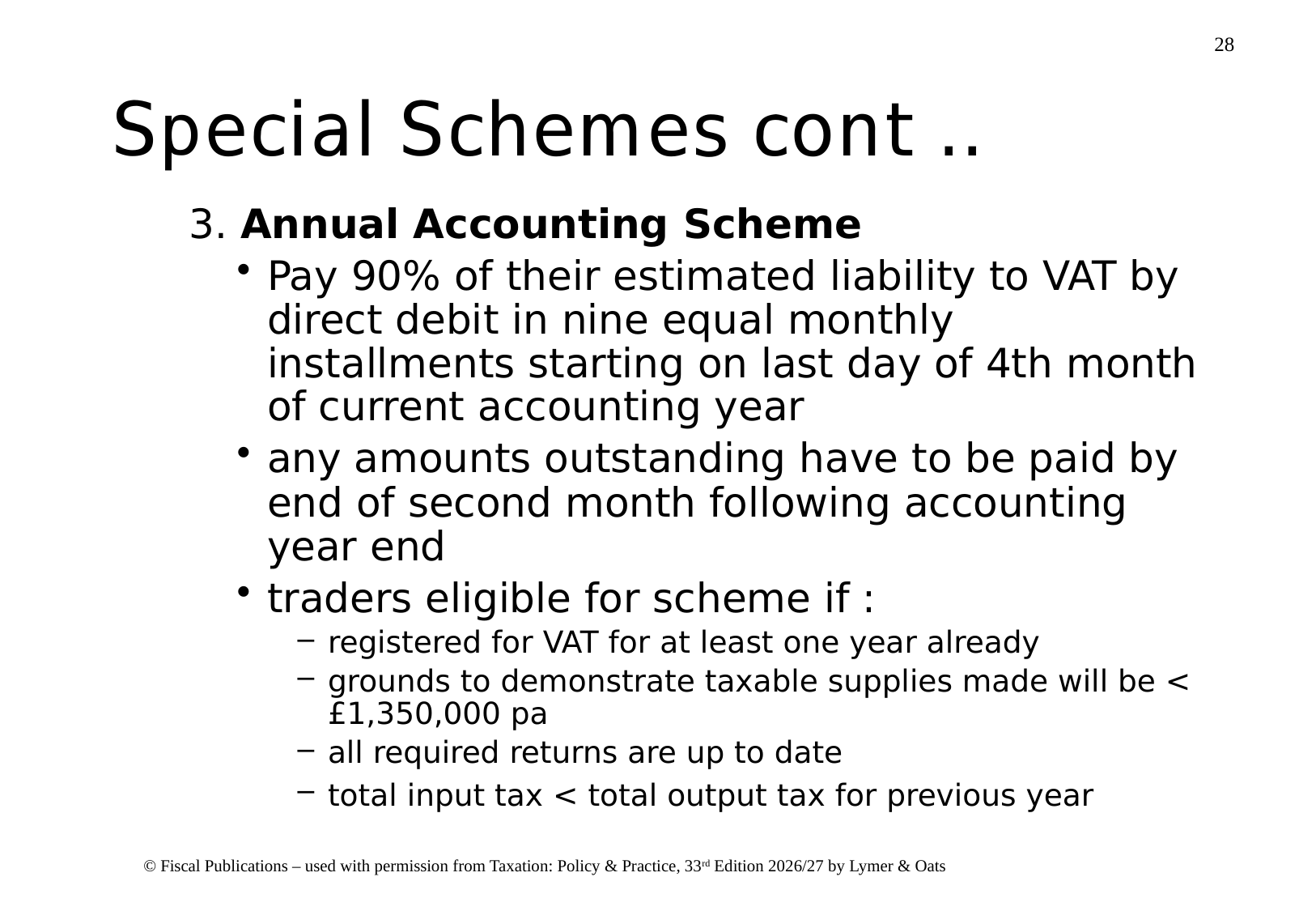

# Special Schemes cont ..
 3. Annual Accounting Scheme
Pay 90% of their estimated liability to VAT by direct debit in nine equal monthly installments starting on last day of 4th month of current accounting year
any amounts outstanding have to be paid by end of second month following accounting year end
traders eligible for scheme if :
registered for VAT for at least one year already
grounds to demonstrate taxable supplies made will be < £1,350,000 pa
all required returns are up to date
total input tax < total output tax for previous year